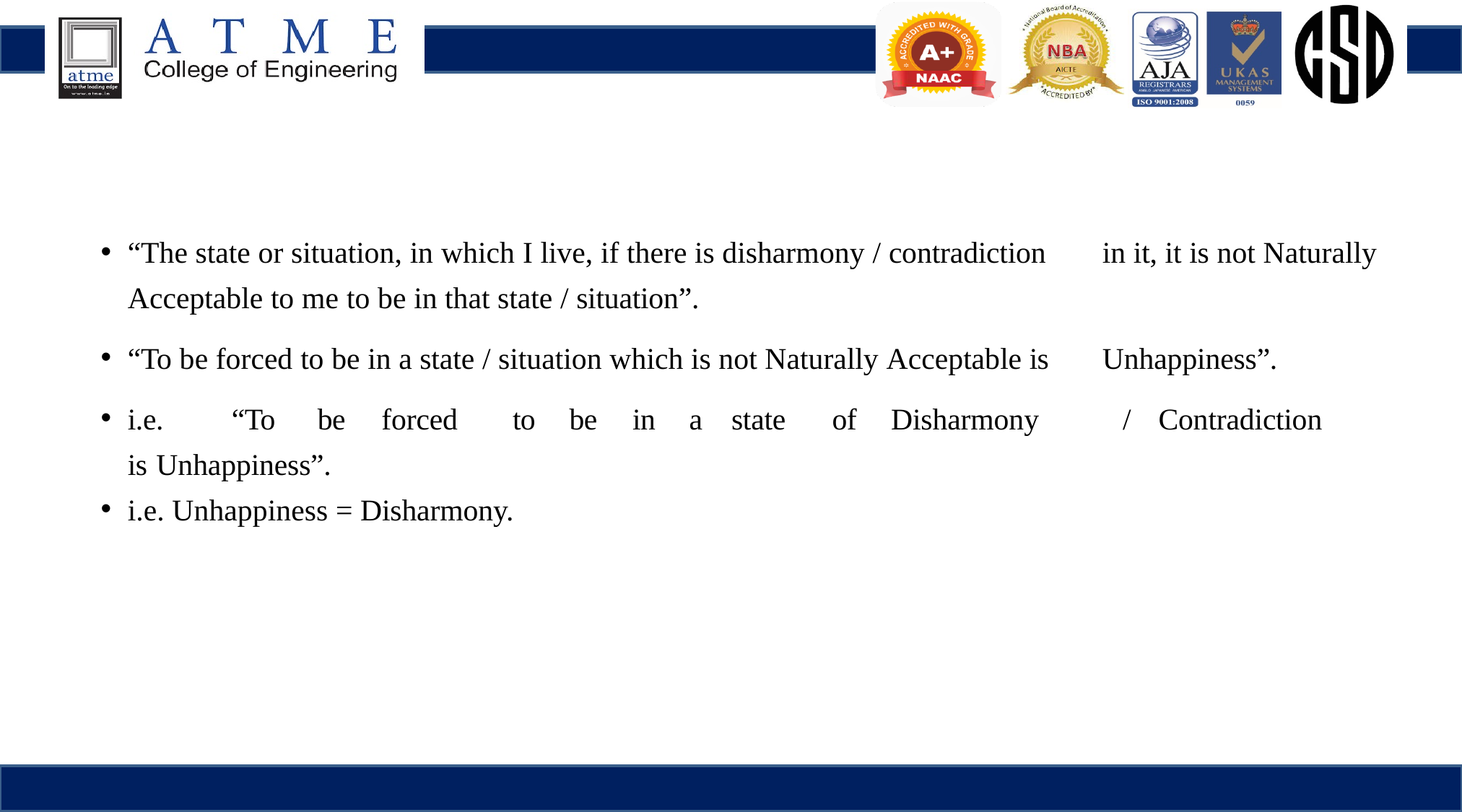

“The state or situation, in which I live, if there is disharmony / contradiction 	in it, it is not Naturally Acceptable to me to be in that state / situation”.
“To be forced to be in a state / situation which is not Naturally Acceptable is 	Unhappiness”.
i.e.	“To	be	forced	to	be	in	a	state	of	Disharmony	/	Contradiction	is 	Unhappiness”.
i.e. Unhappiness = Disharmony.